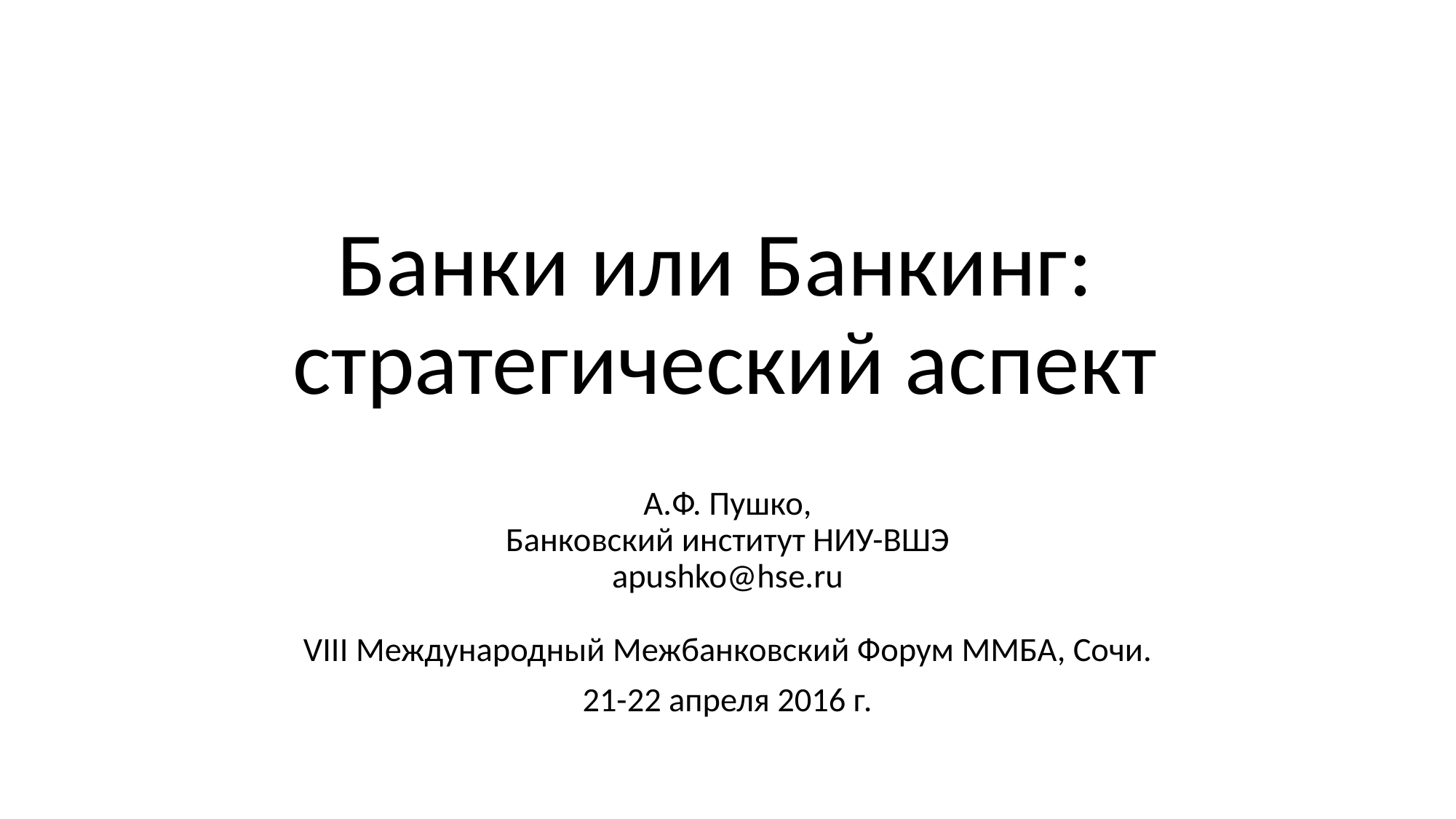

# Банки или Банкинг: стратегический аспект
А.Ф. Пушко,
Банковский институт НИУ-ВШЭ
apushko@hse.ru
VIII Международный Межбанковский Форум ММБА, Сочи.
21-22 апреля 2016 г.